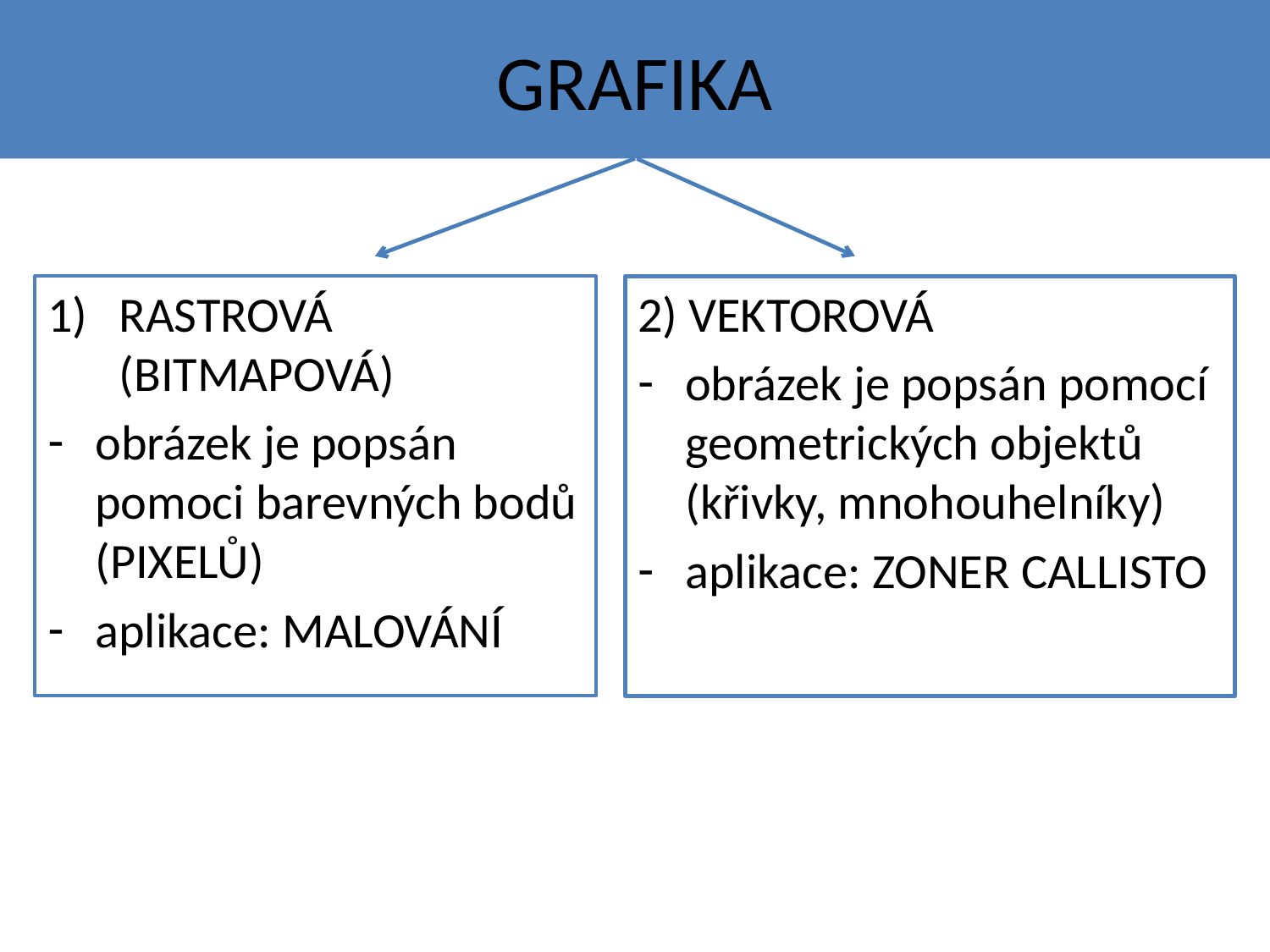

# GRAFIKA
2) VEKTOROVÁ
obrázek je popsán pomocí geometrických objektů (křivky, mnohouhelníky)
aplikace: ZONER CALLISTO
RASTROVÁ (BITMAPOVÁ)
obrázek je popsán pomoci barevných bodů (PIXELŮ)
aplikace: MALOVÁNÍ